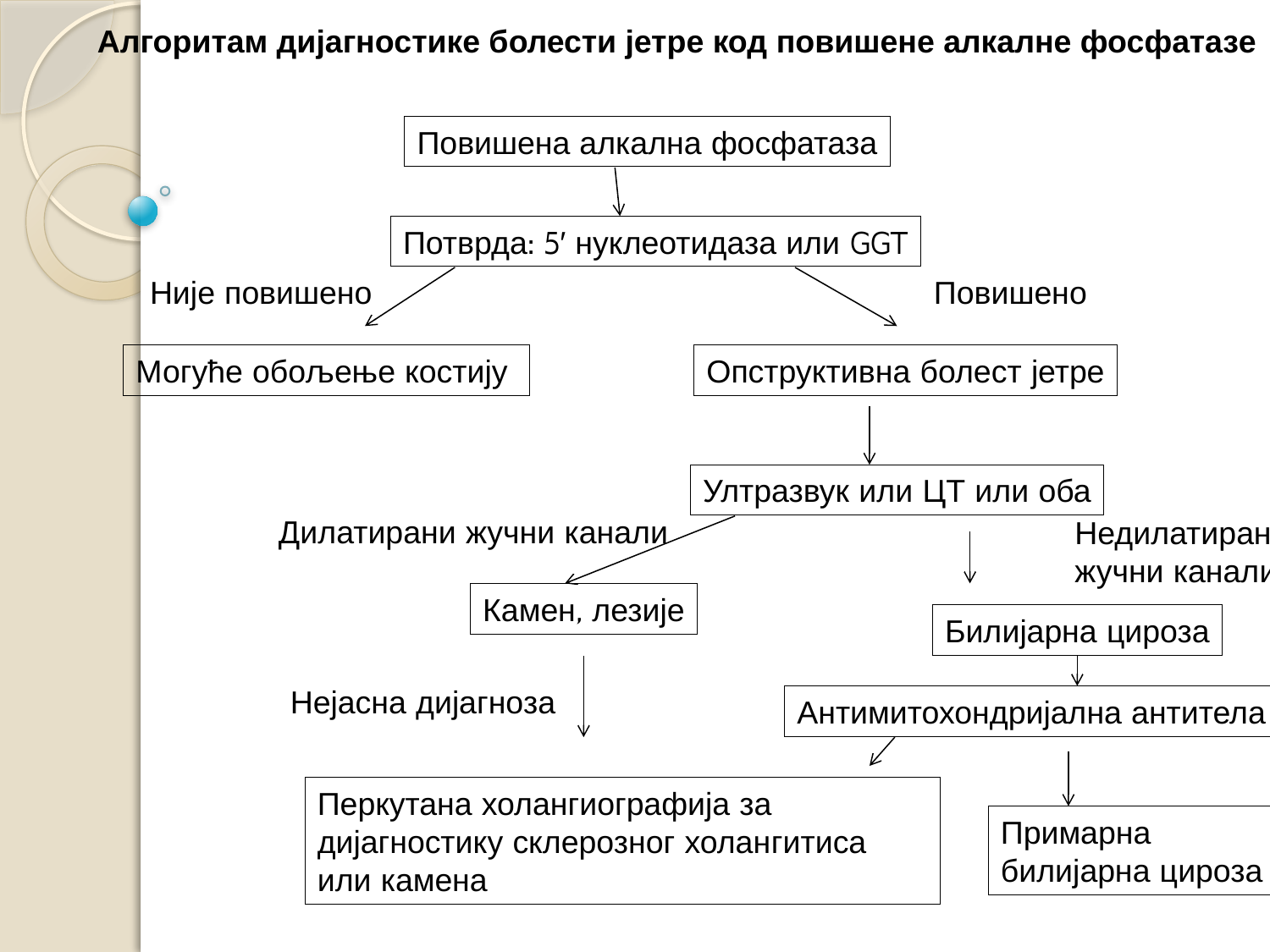

Алгоритам дијагностике болести јетре код повишене алкалне фосфатазе
Повишена алкална фосфатаза
Потврда: 5′ нуклеотидаза или GGT
Није повишено
Повишено
Могуће обољење костију
Опструктивна болест јетре
Ултразвук или ЦТ или оба
Дилатирани жучни канали
Недилатирани
жучни канали
Камен, лезије
Билијарна цироза
Нејасна дијагноза
Антимитохондријална антитела
Перкутана холангиографија за дијагностику склерозног холангитиса или камена
Примарна
билијарна цироза